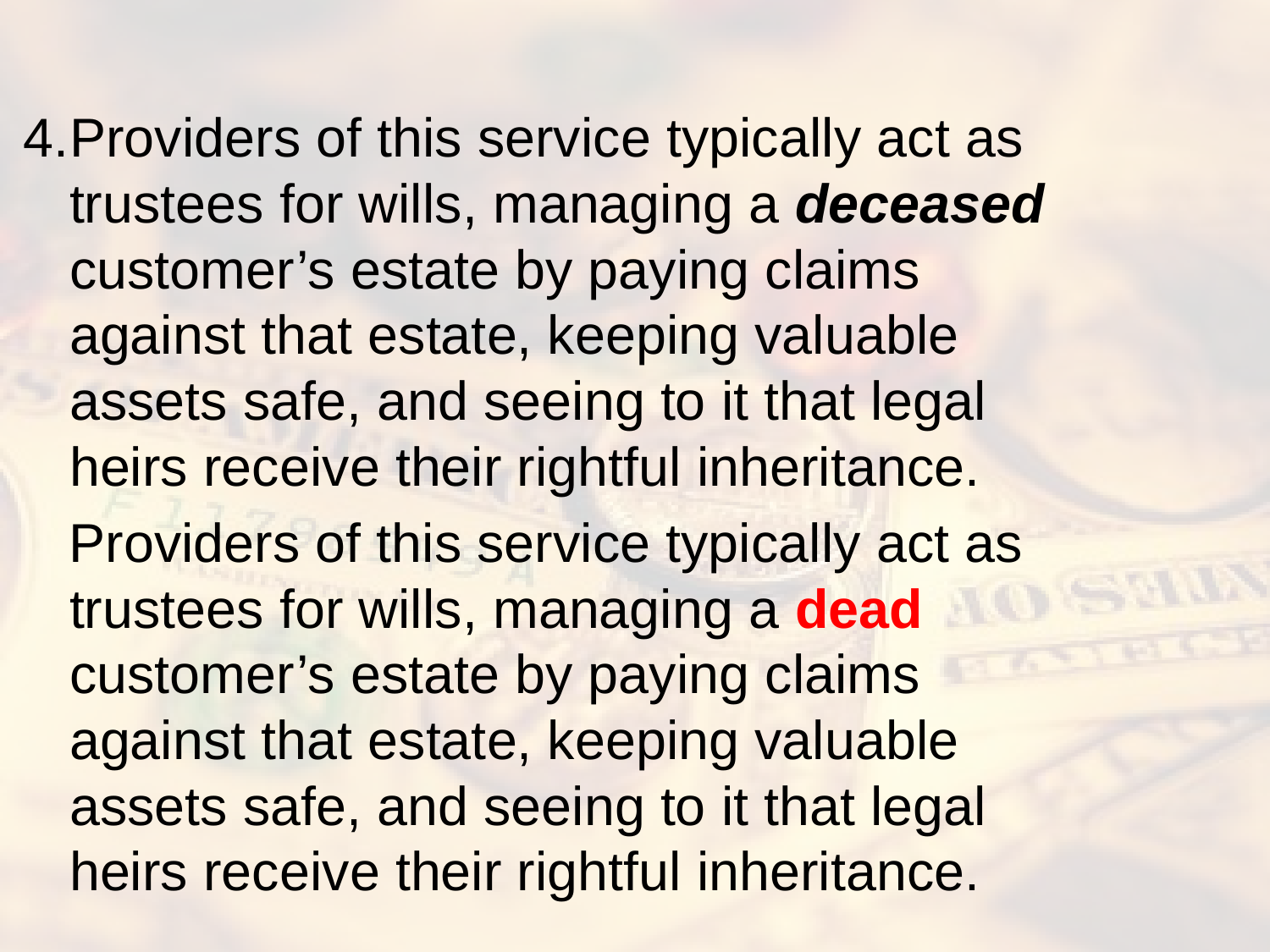

#
4.	Providers of this service typically act as trustees for wills, managing a deceased customer’s estate by paying claims against that estate, keeping valuable assets safe, and seeing to it that legal heirs receive their rightful inheritance.
   Providers of this service typically act as trustees for wills, managing a dead customer’s estate by paying claims against that estate, keeping valuable assets safe, and seeing to it that legal heirs receive their rightful inheritance.